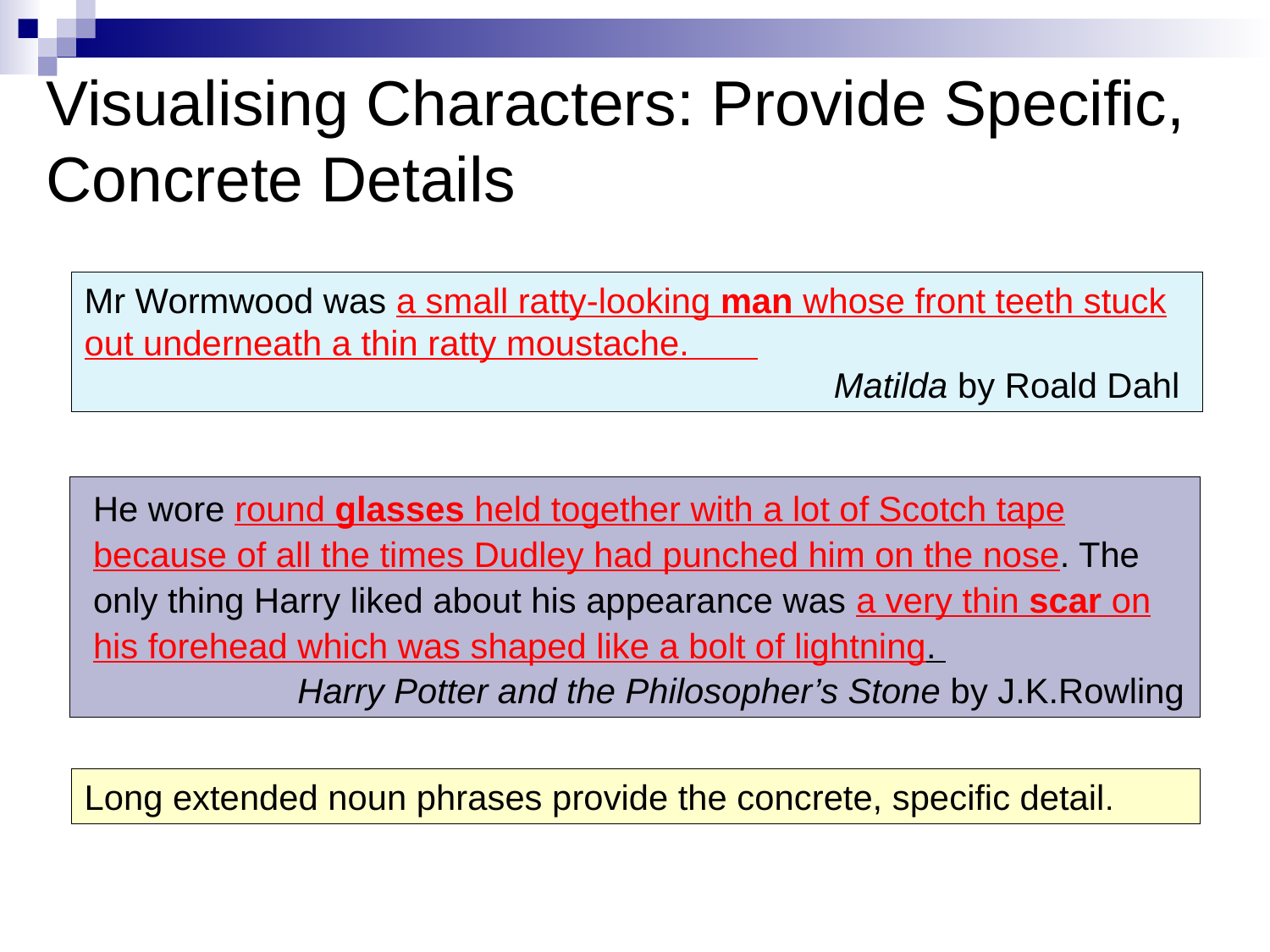

# Visualising Characters: Provide Specific, Concrete Details
Mr Wormwood was a small ratty-looking man whose front teeth stuck out underneath a thin ratty moustache.
                                                                             Matilda by Roald Dahl
He wore round glasses held together with a lot of Scotch tape because of all the times Dudley had punched him on the nose. The only thing Harry liked about his appearance was a very thin scar on his forehead which was shaped like a bolt of lightning.
                     Harry Potter and the Philosopher’s Stone by J.K.Rowling
Long extended noun phrases provide the concrete, specific detail.